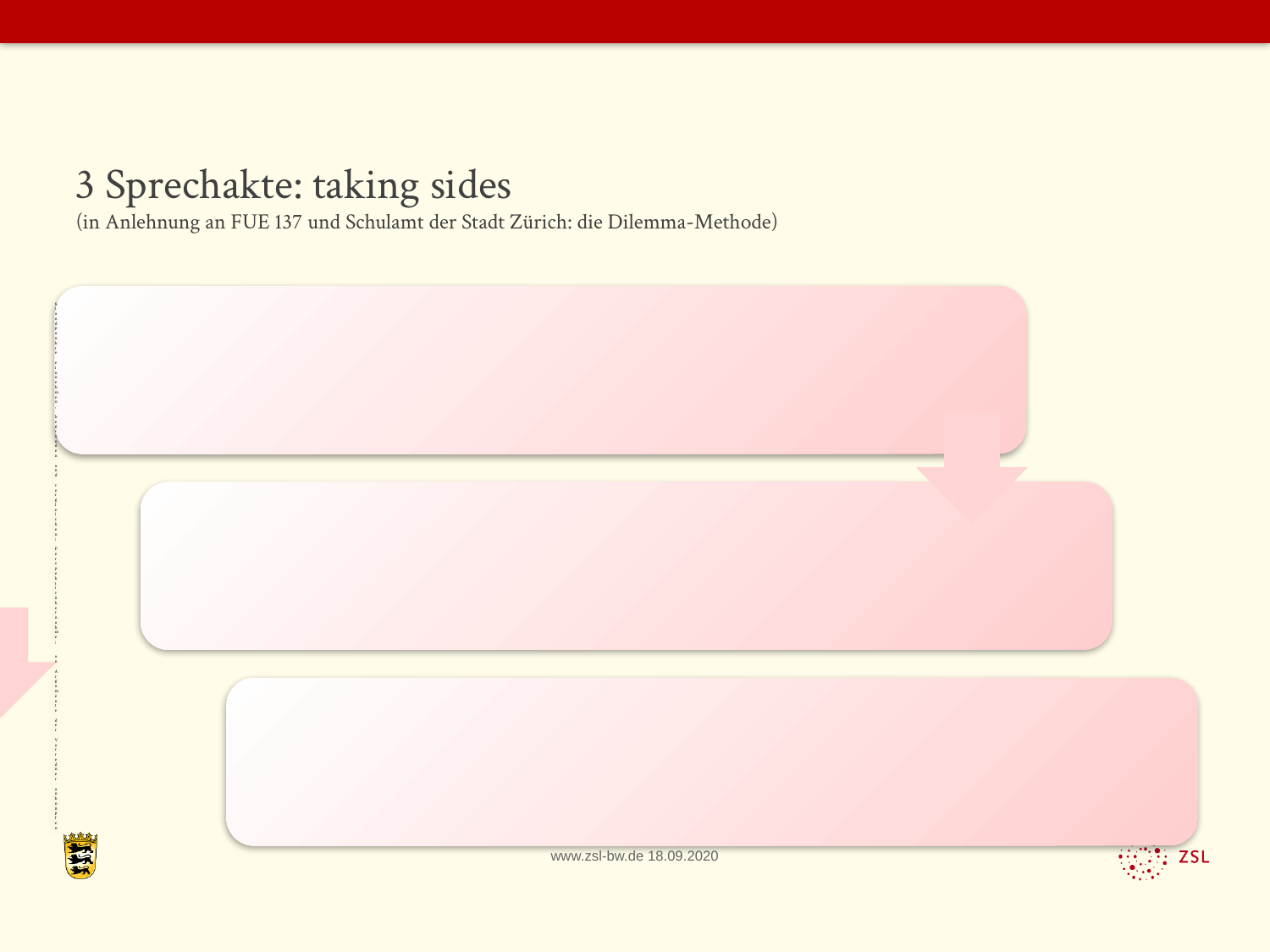

# 3 Sprechakte: taking sides (in Anlehnung an FUE 137 und Schulamt der Stadt Zürich: die Dilemma-Methode)
Standpunkte einnehmen, begründen und vergleichen; Perspektivübernahme;
an Argumente der Vorredner anknüpfen